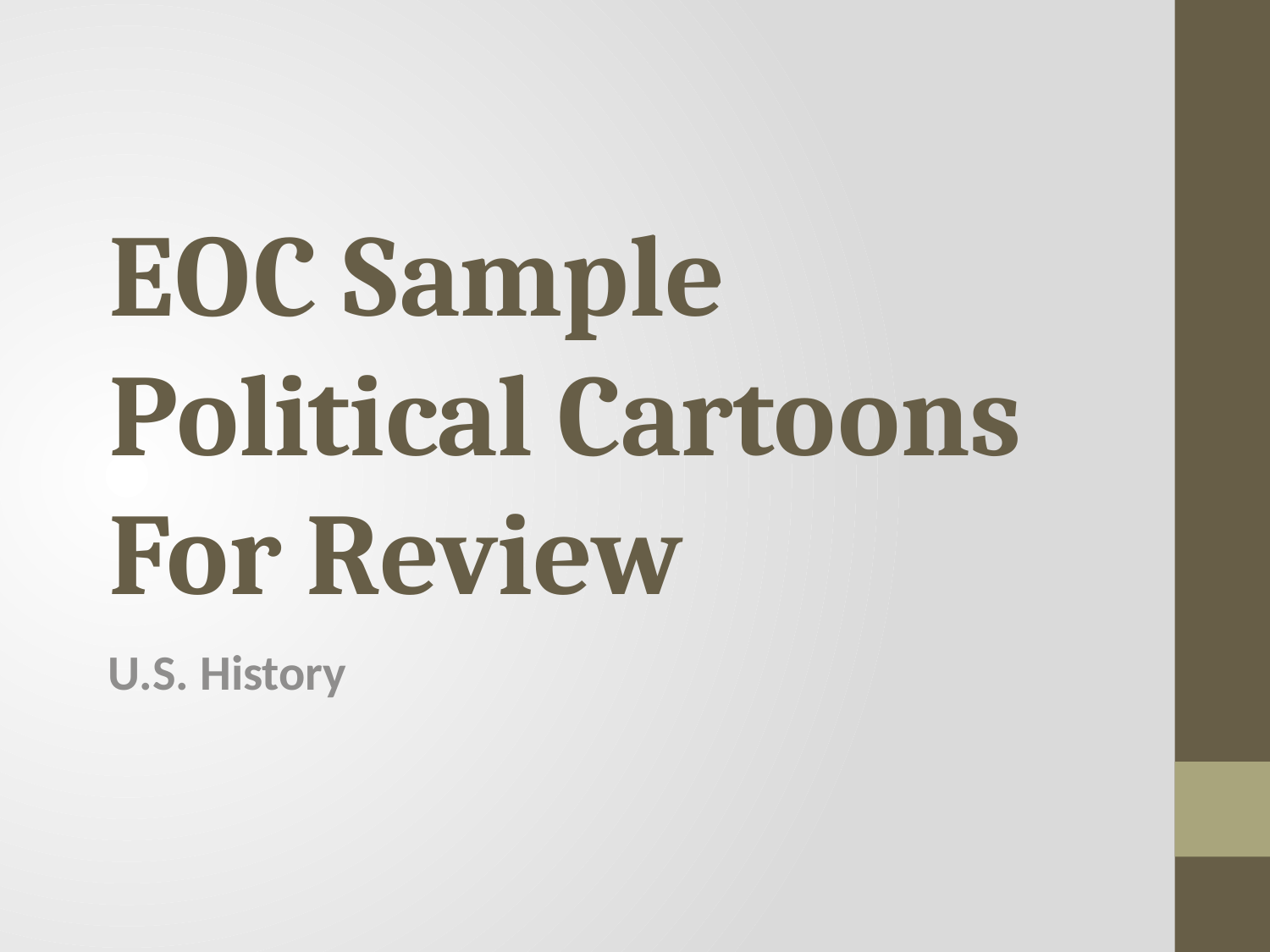

# EOC Sample Political Cartoons For Review
U.S. History